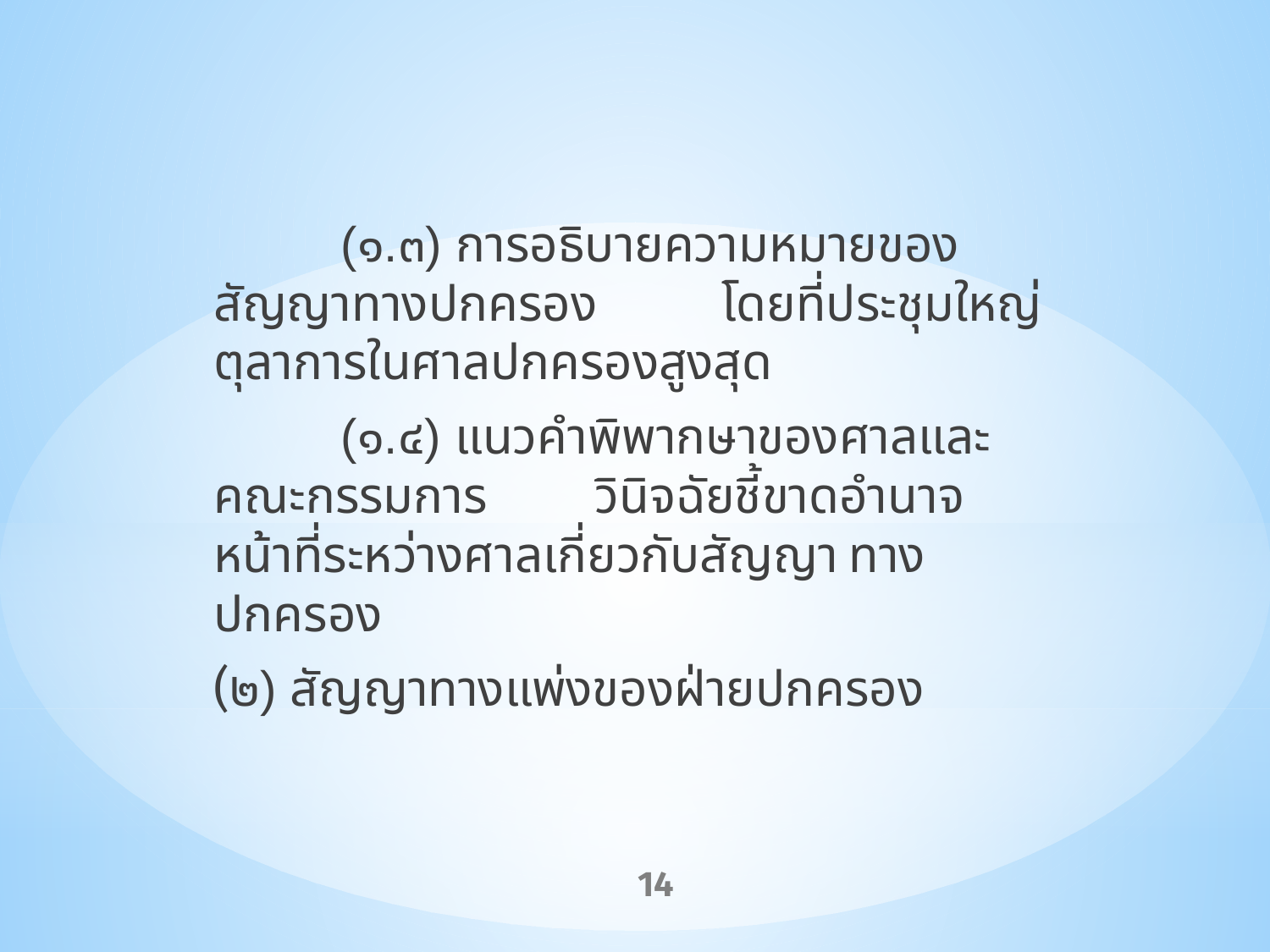

(๑.๓) การอธิบายความหมายของสัญญาทางปกครอง	โดยที่ประชุมใหญ่ตุลาการในศาลปกครองสูงสุด
	(๑.๔) แนวคำพิพากษาของศาลและคณะกรรมการ	วินิจฉัยชี้ขาดอำนาจหน้าที่ระหว่างศาลเกี่ยวกับสัญญา	ทางปกครอง
(๒) สัญญาทางแพ่งของฝ่ายปกครอง

14